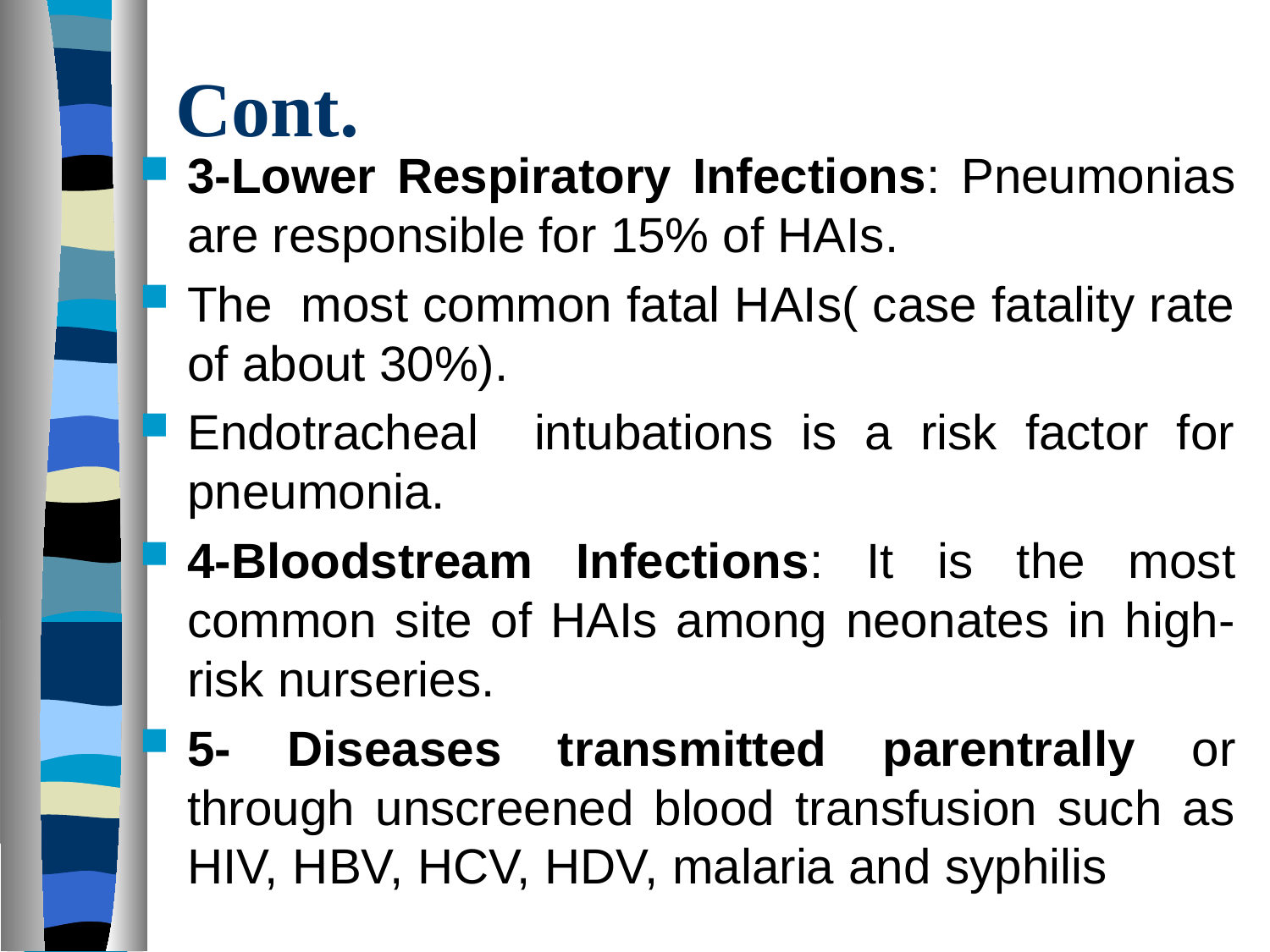

# Cont.
3-Lower Respiratory Infections: Pneumonias are responsible for 15% of HAIs.
The  most common fatal HAIs( case fatality rate of about 30%).
Endotracheal  intubations is a risk factor for pneumonia.
4-Bloodstream Infections: It is the most common site of HAIs among neonates in high-risk nurseries.
5- Diseases transmitted parentrally or through unscreened blood transfusion such as HIV, HBV, HCV, HDV, malaria and syphilis